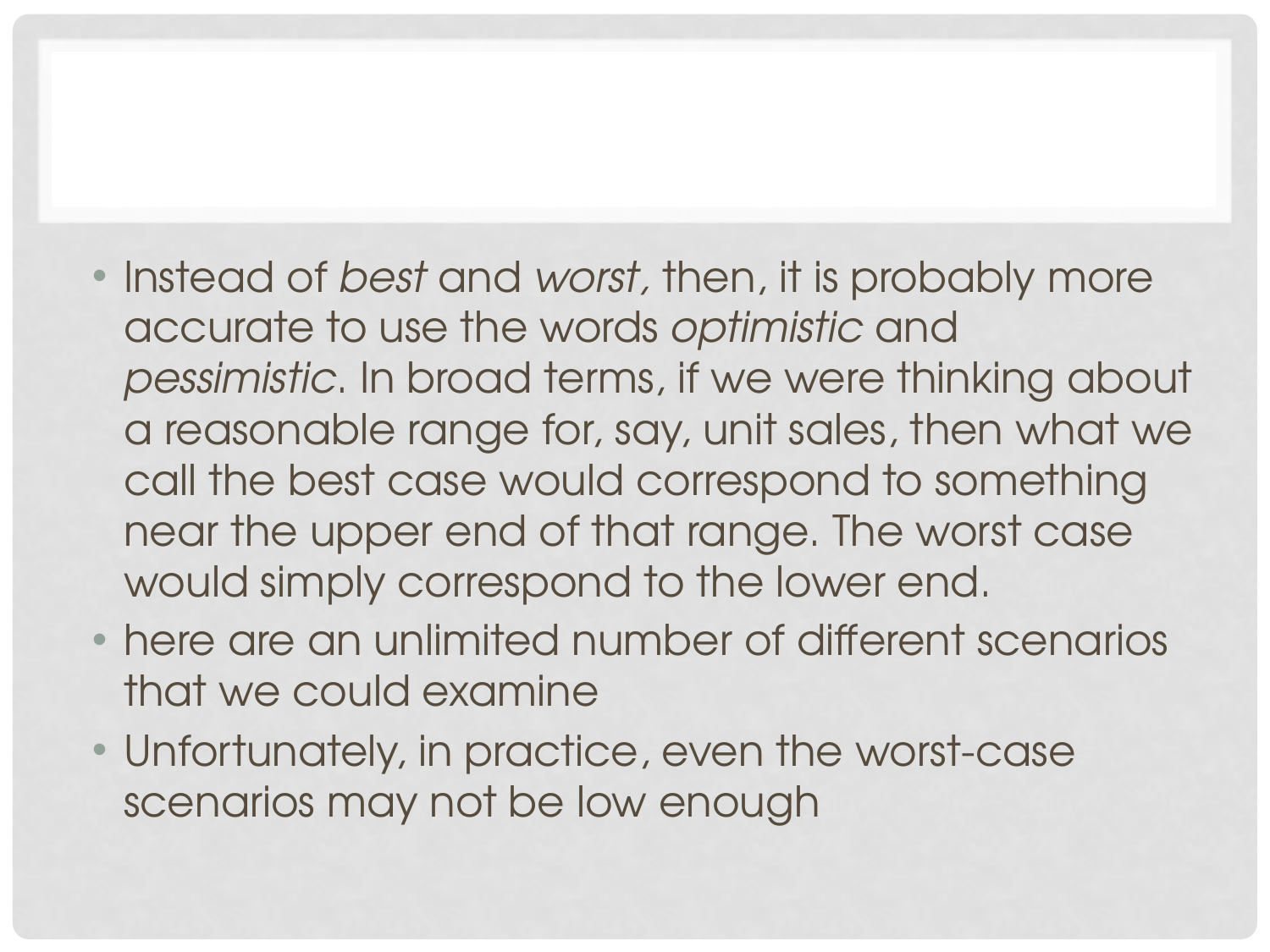

#
Instead of best and worst, then, it is probably more accurate to use the words optimistic and pessimistic. In broad terms, if we were thinking about a reasonable range for, say, unit sales, then what we call the best case would correspond to something near the upper end of that range. The worst case would simply correspond to the lower end.
here are an unlimited number of different scenarios that we could examine
Unfortunately, in practice, even the worst-case scenarios may not be low enough